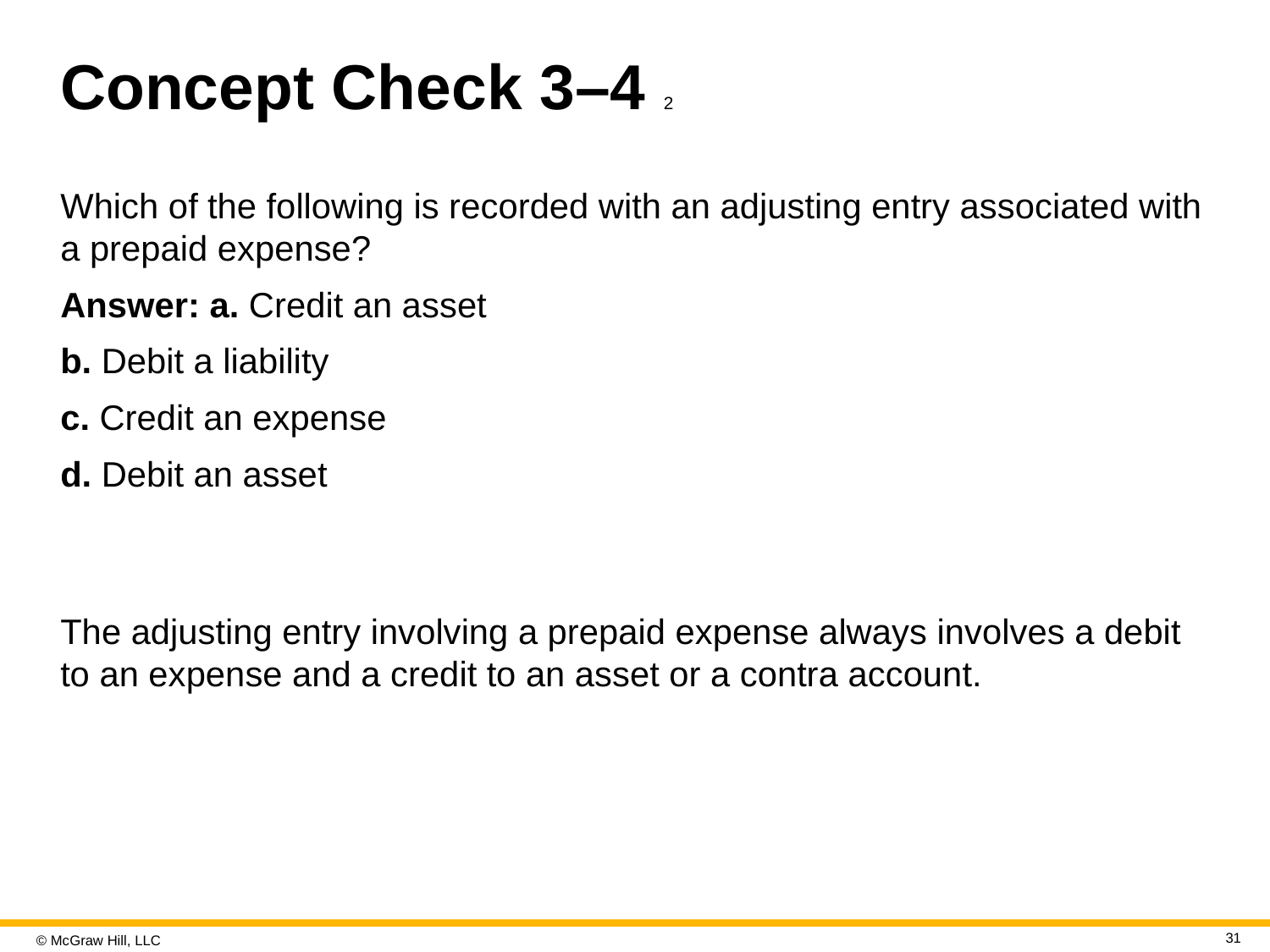

# Concept Check 3–4 2
Which of the following is recorded with an adjusting entry associated with a prepaid expense?
Answer: a. Credit an asset
b. Debit a liability
c. Credit an expense
d. Debit an asset
The adjusting entry involving a prepaid expense always involves a debit to an expense and a credit to an asset or a contra account.
31